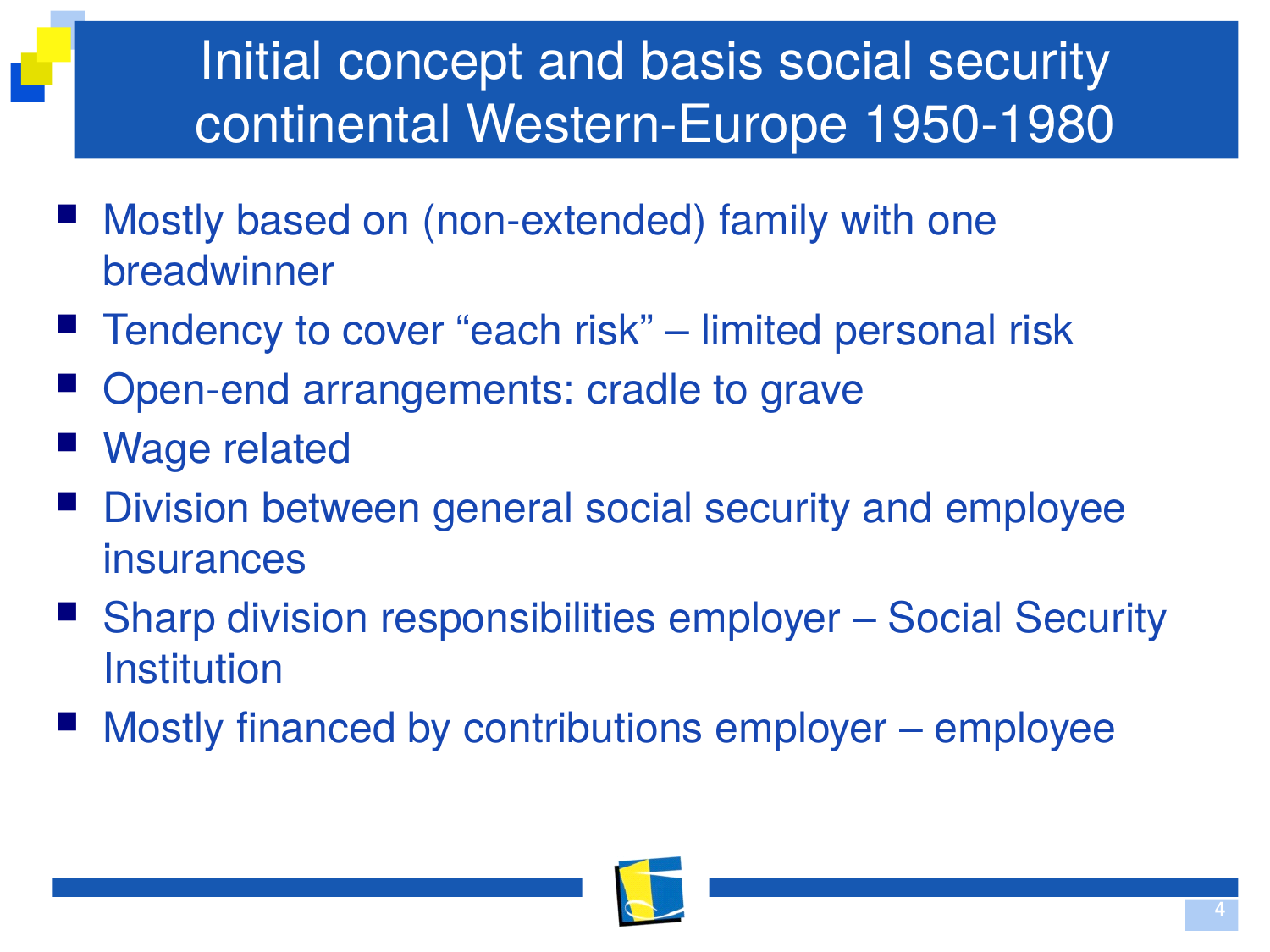

# Initial concept and basis social security continental Western-Europe 1950-1980
Mostly based on (non-extended) family with one breadwinner
Tendency to cover “each risk” – limited personal risk
Open-end arrangements: cradle to grave
Wage related
Division between general social security and employee insurances
Sharp division responsibilities employer – Social Security Institution
Mostly financed by contributions employer – employee

4